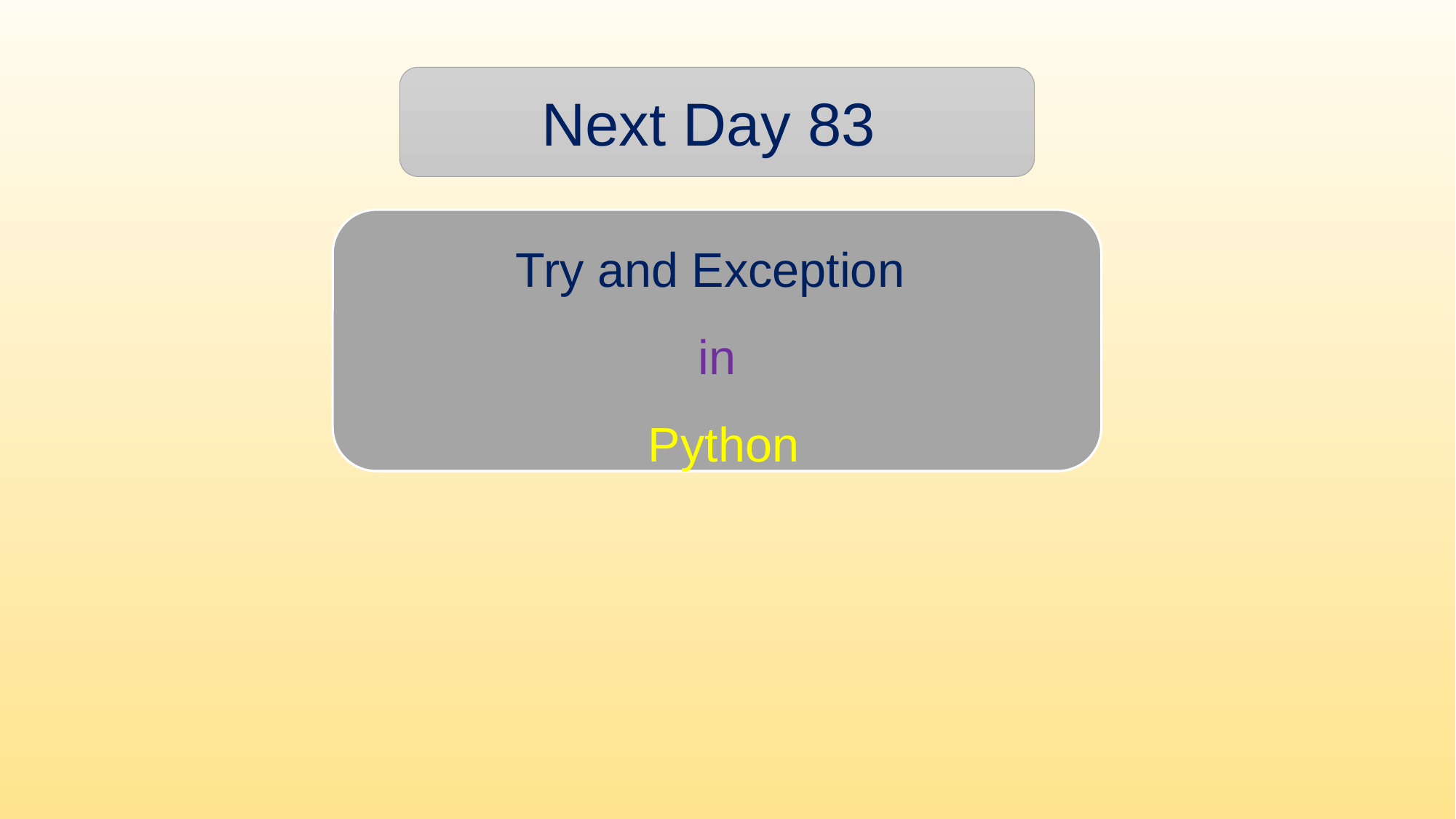

Next Day 83
Try and Exception
in
 Python